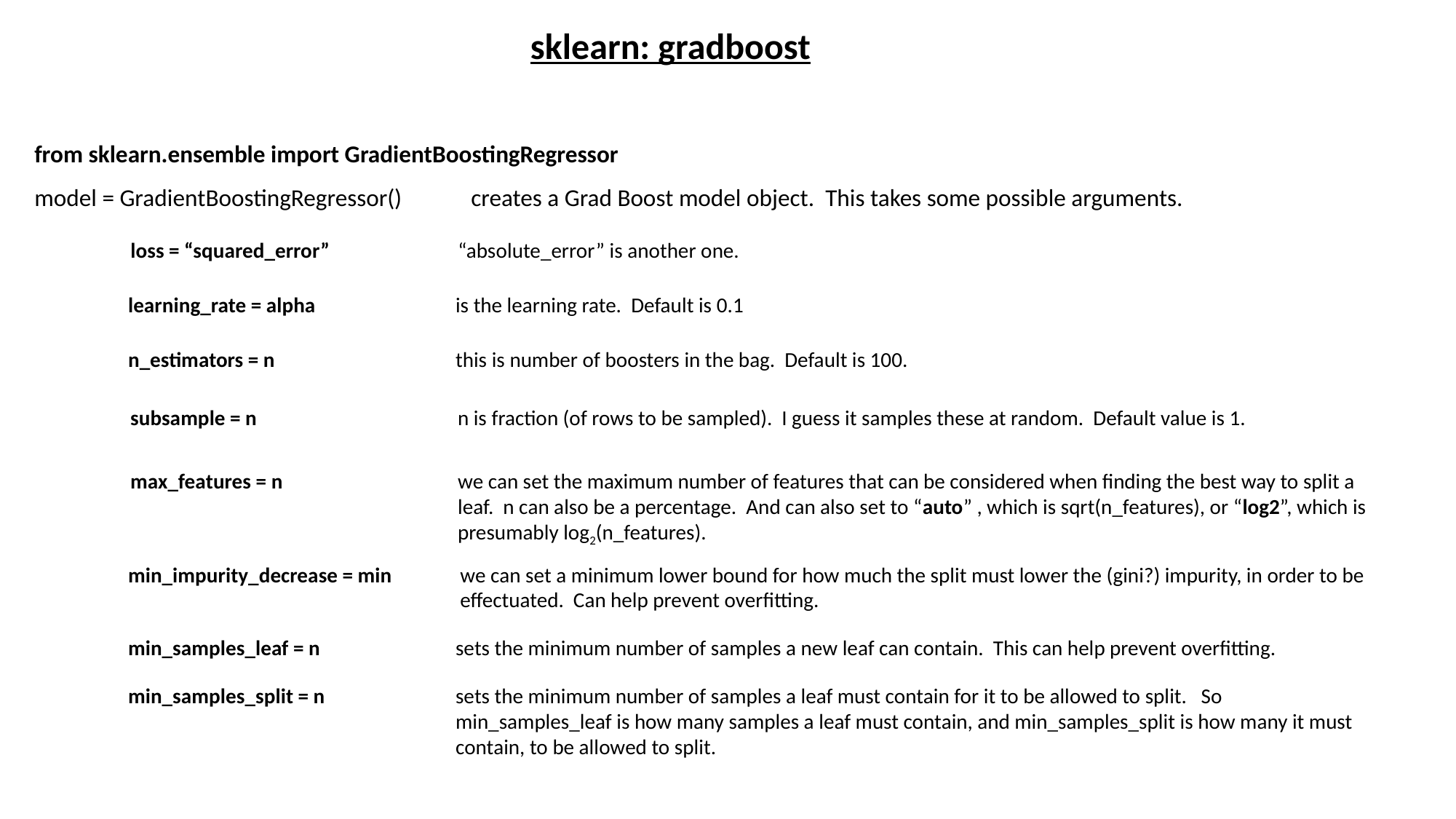

sklearn: gradboost
from sklearn.ensemble import GradientBoostingRegressor
model = GradientBoostingRegressor()	creates a Grad Boost model object.  This takes some possible arguments.
loss = “squared_error”		“absolute_error” is another one.
learning_rate = alpha		is the learning rate.  Default is 0.1
n_estimators = n		this is number of boosters in the bag.  Default is 100.
subsample = n		n is fraction (of rows to be sampled).  I guess it samples these at random.  Default value is 1.
max_features = n 		we can set the maximum number of features that can be considered when finding the best way to split a
			leaf.  n can also be a percentage.  And can also set to “auto” , which is sqrt(n_features), or “log2”, which is
			presumably log2(n_features).
min_impurity_decrease = min	 we can set a minimum lower bound for how much the split must lower the (gini?) impurity, in order to be
			 effectuated.  Can help prevent overfitting.
min_samples_leaf = n 		sets the minimum number of samples a new leaf can contain.  This can help prevent overfitting.
min_samples_split = n 		sets the minimum number of samples a leaf must contain for it to be allowed to split.   So
			min_samples_leaf is how many samples a leaf must contain, and min_samples_split is how many it must
			contain, to be allowed to split.